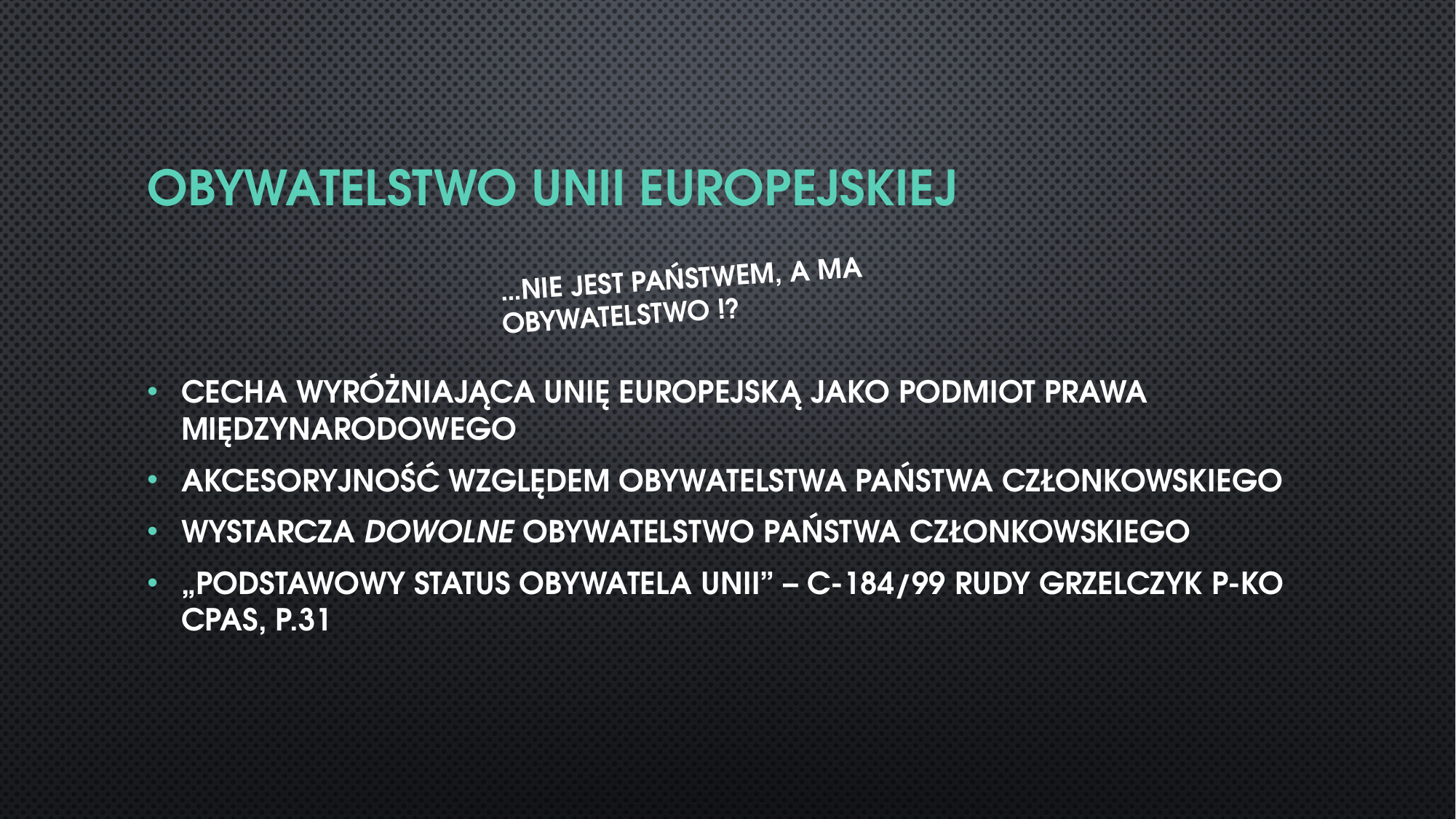

# OBYWATELSTWO UNII EUROPEJSKIEJ
…NIE JEST PAŃSTWEM, A MA OBYWATELSTWO !?
Cecha wyróżniająca Unię Europejską jako podmiot prawa międzynarodowego
Akcesoryjność względem obywatelstwa Państwa członkowskiego
Wystarcza dowolne obywatelstwo państwa członkowskiego
„Podstawowy Status Obywatela Unii” – C-184/99 Rudy Grzelczyk p-ko CPAS, p.31